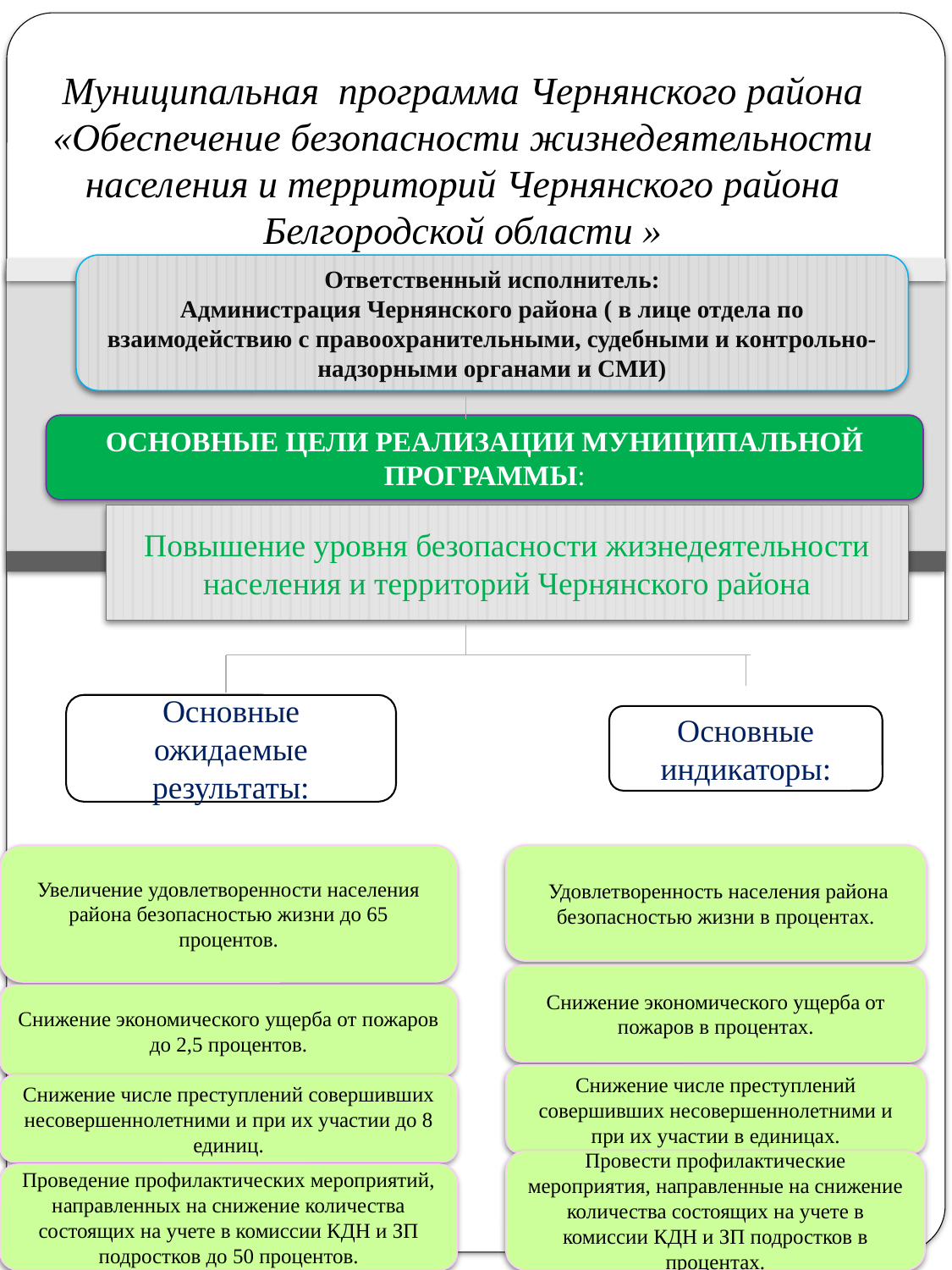

# Муниципальная  программа Чернянского района «Обеспечение безопасности жизнедеятельности населения и территорий Чернянского района Белгородской области »
Ответственный исполнитель:
Администрация Чернянского района ( в лице отдела по взаимодействию с правоохранительными, судебными и контрольно-надзорными органами и СМИ)
ОСНОВНЫЕ ЦЕЛИ РЕАЛИЗАЦИИ МУНИЦИПАЛЬНОЙ ПРОГРАММЫ:
Повышение уровня безопасности жизнедеятельности населения и территорий Чернянского района
Основные ожидаемые результаты:
Основные индикаторы:
Увеличение удовлетворенности населения района безопасностью жизни до 65 процентов.
 Удовлетворенность населения района безопасностью жизни в процентах.
Снижение экономического ущерба от пожаров в процентах.
Снижение экономического ущерба от пожаров до 2,5 процентов.
Снижение числе преступлений совершивших несовершеннолетними и при их участии в единицах.
Снижение числе преступлений совершивших несовершеннолетними и при их участии до 8 единиц.
Провести профилактические мероприятия, направленные на снижение количества состоящих на учете в комиссии КДН и ЗП подростков в процентах.
Проведение профилактических мероприятий, направленных на снижение количества состоящих на учете в комиссии КДН и ЗП подростков до 50 процентов.